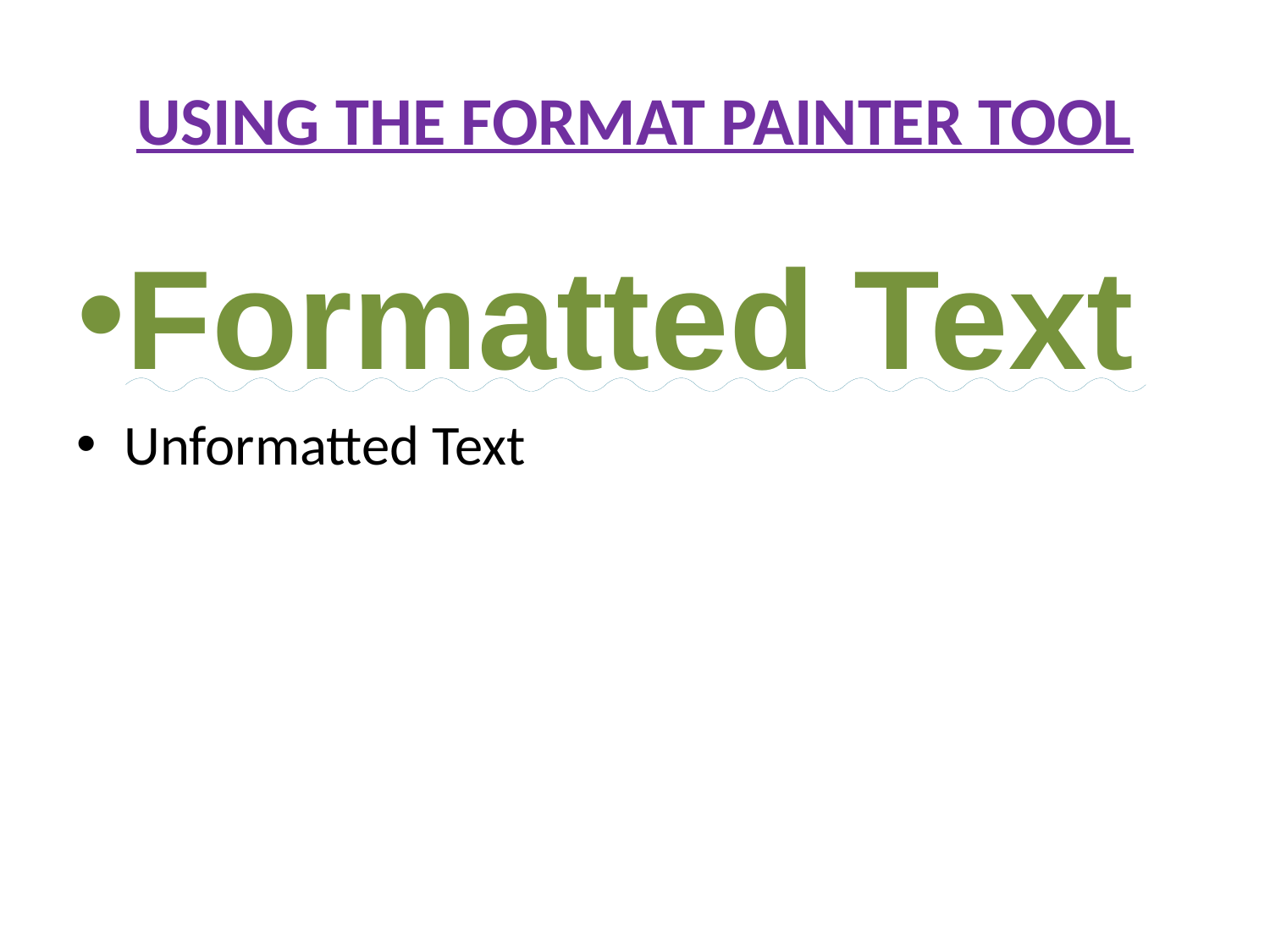

# USING THE FORMAT PAINTER TOOL
Formatted Text
Unformatted Text